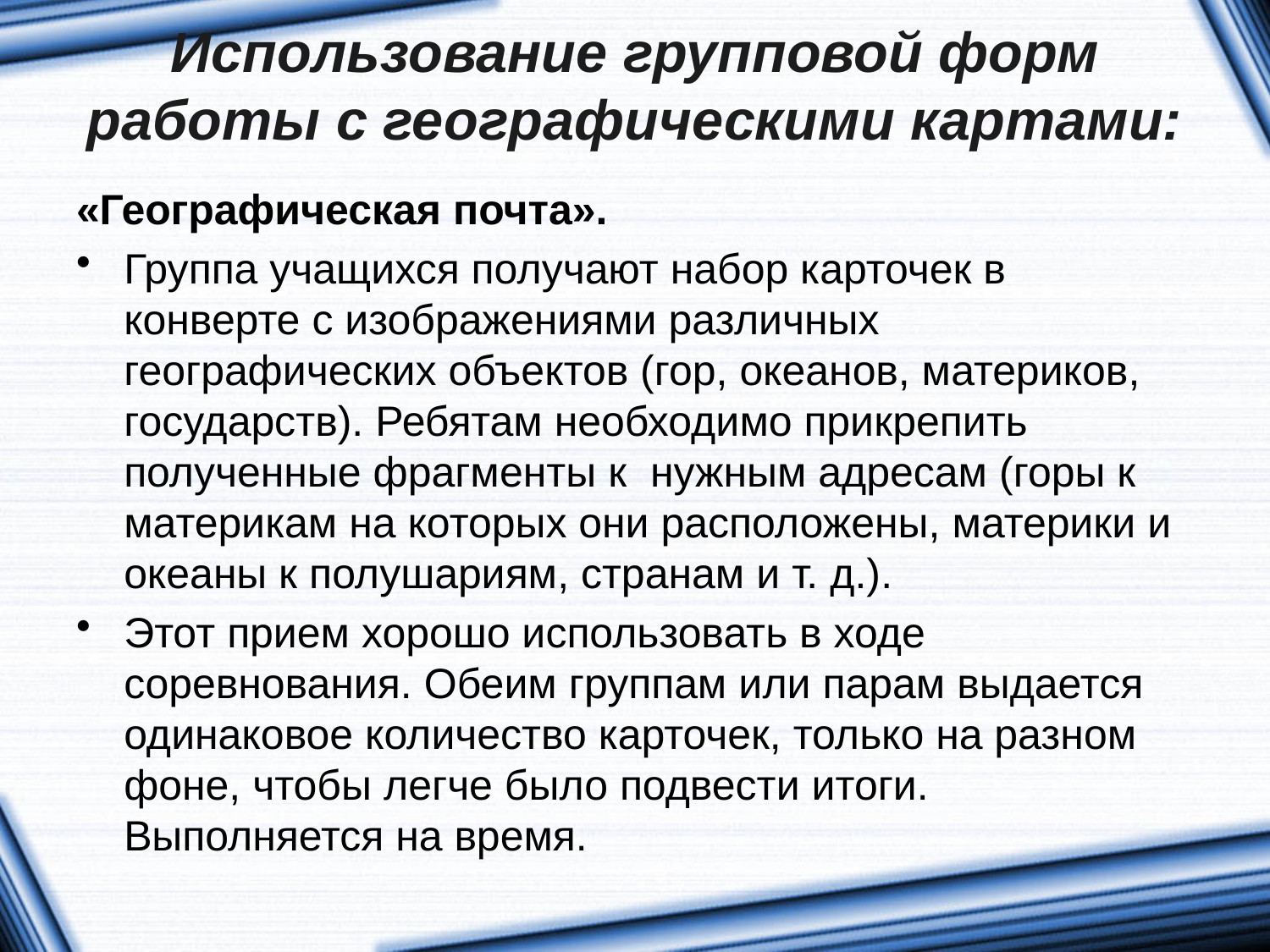

# Использование групповой форм работы с географическими картами:
«Географическая почта».
Группа учащихся получают набор карточек в конверте с изображениями различных географических объектов (гор, океанов, материков, государств). Ребятам необходимо прикрепить полученные фрагменты к  нужным адресам (горы к материкам на которых они расположены, материки и океаны к полушариям, странам и т. д.).
Этот прием хорошо использовать в ходе соревнования. Обеим группам или парам выдается одинаковое количество карточек, только на разном фоне, чтобы легче было подвести итоги. Выполняется на время.